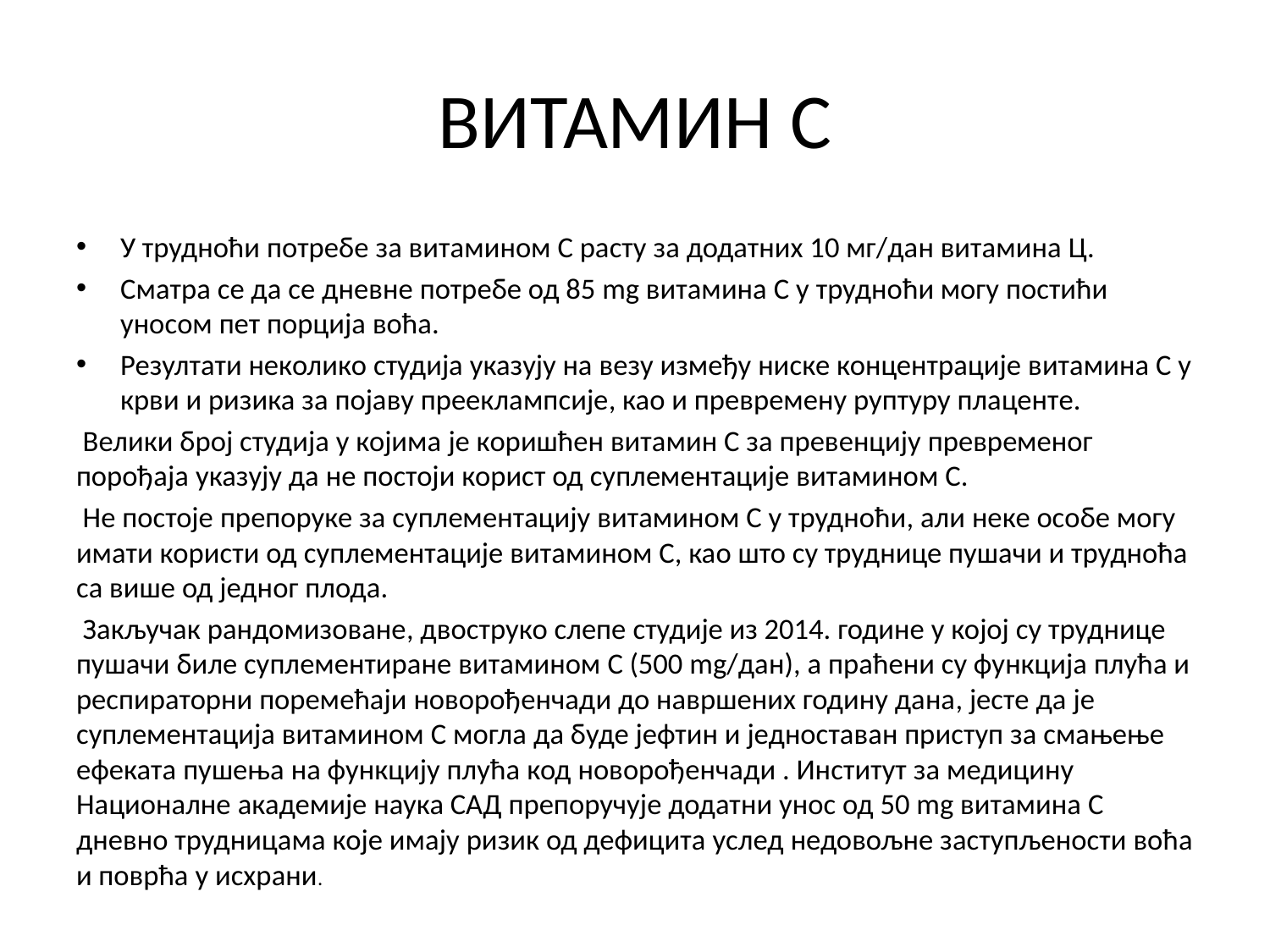

# ВИТАМИН C
У трудноћи потребе за витамином C расту за додатних 10 мг/дан витамина Ц.
Сматра се да се дневне потребе од 85 mg витамина C у трудноћи могу постићи уносом пет порција воћа.
Резултати неколико студија указују на везу између ниске концентрације витамина C у крви и ризика за појаву прееклампсије, као и превремену руптуру плаценте.
 Велики број студија у којима је коришћен витамин C за превенцију превременог порођаја указују да не постоји корист од суплементације витамином C.
 Не постоје препоруке за суплементацију витамином C у трудноћи, али неке особе могу имати користи од суплементације витамином C, као што су труднице пушачи и трудноћа са више од једног плода.
 Закључак рандомизоване, двоструко слепе студије из 2014. године у којој су труднице пушачи биле суплементиране витамином C (500 mg/дан), а праћени су функција плућа и респираторни поремећаји новорођенчади до навршених годину дана, јесте да је суплементација витамином C могла да буде јефтин и једноставан приступ за смањење ефеката пушења на функцију плућа код новорођенчади . Институт за медицину Националне академије наука САД препоручује додатни унос од 50 mg витамина C дневно трудницама које имају ризик од дефицита услед недовољне заступљености воћа и поврћа у исхрани.